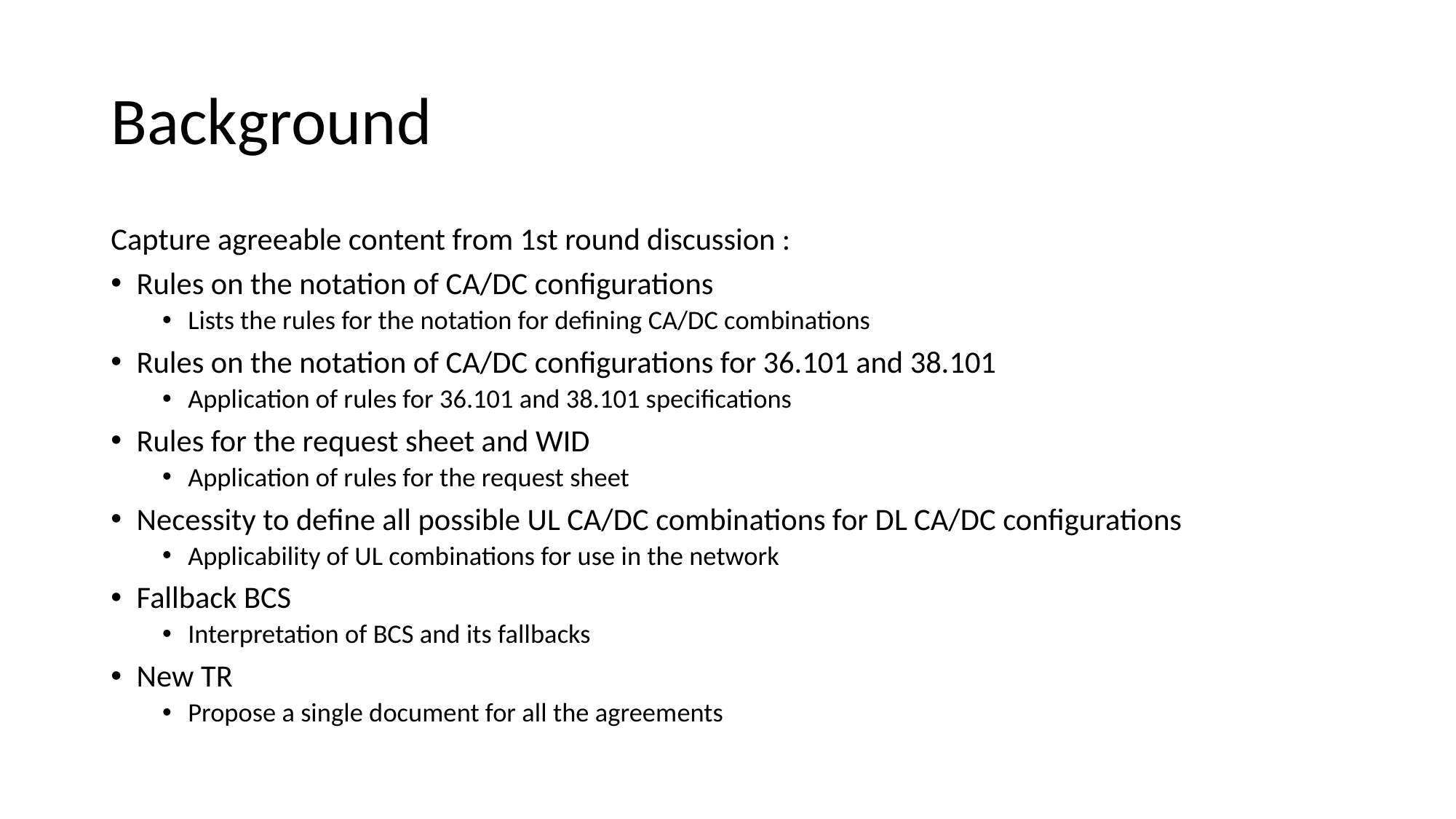

# Background
Capture agreeable content from 1st round discussion :
Rules on the notation of CA/DC configurations
Lists the rules for the notation for defining CA/DC combinations
Rules on the notation of CA/DC configurations for 36.101 and 38.101
Application of rules for 36.101 and 38.101 specifications
Rules for the request sheet and WID
Application of rules for the request sheet
Necessity to define all possible UL CA/DC combinations for DL CA/DC configurations
Applicability of UL combinations for use in the network
Fallback BCS
Interpretation of BCS and its fallbacks
New TR
Propose a single document for all the agreements